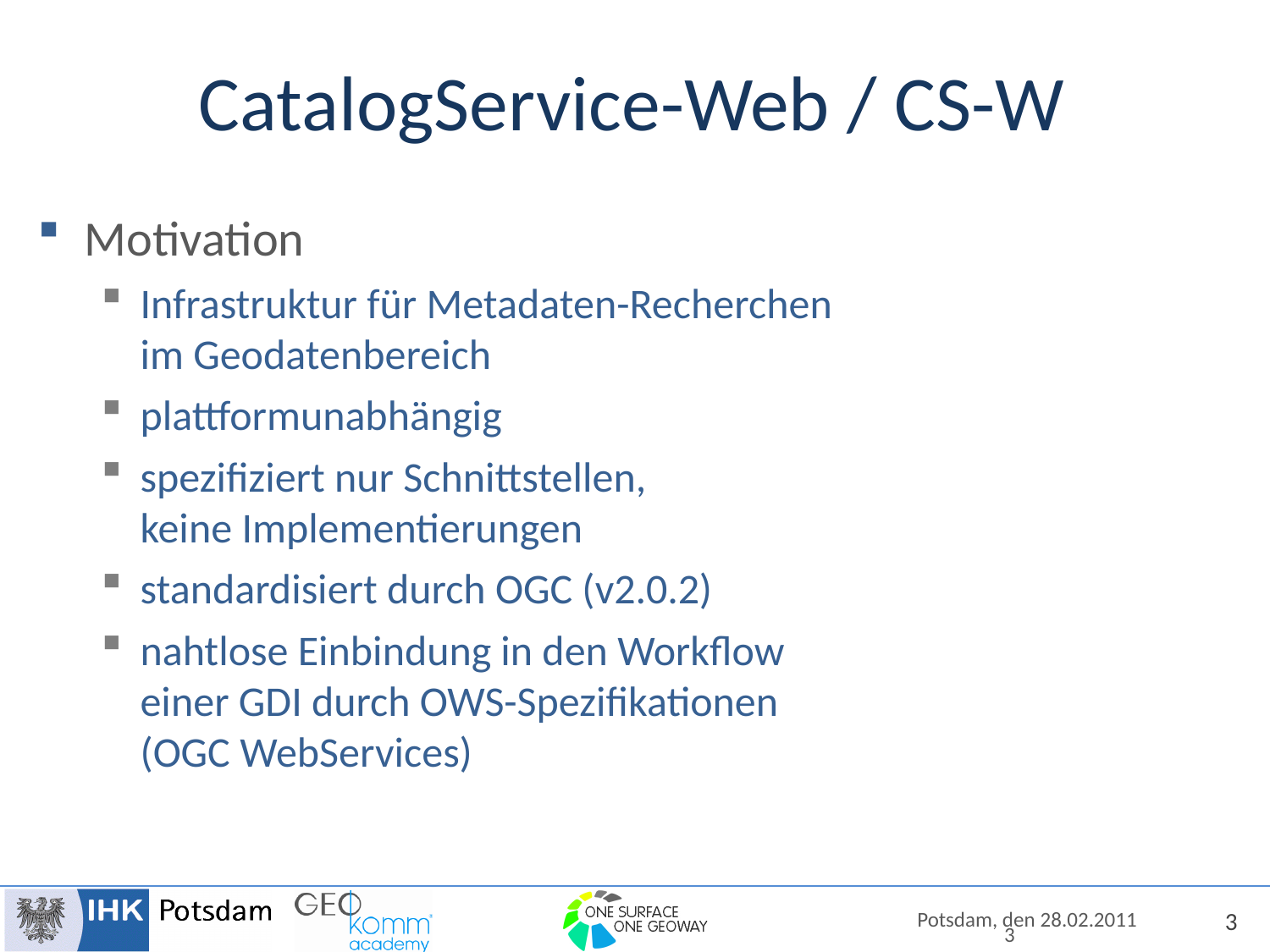

# CatalogService-Web / CS-W
Motivation
Infrastruktur für Metadaten-Recherchen
im Geodatenbereich
plattformunabhängig
spezifiziert nur Schnittstellen,
keine Implementierungen
standardisiert durch OGC (v2.0.2)
nahtlose Einbindung in den Workflow
einer GDI durch OWS-Spezifikationen
(OGC WebServices)

3
Potsdam, den 28.02.2011
3